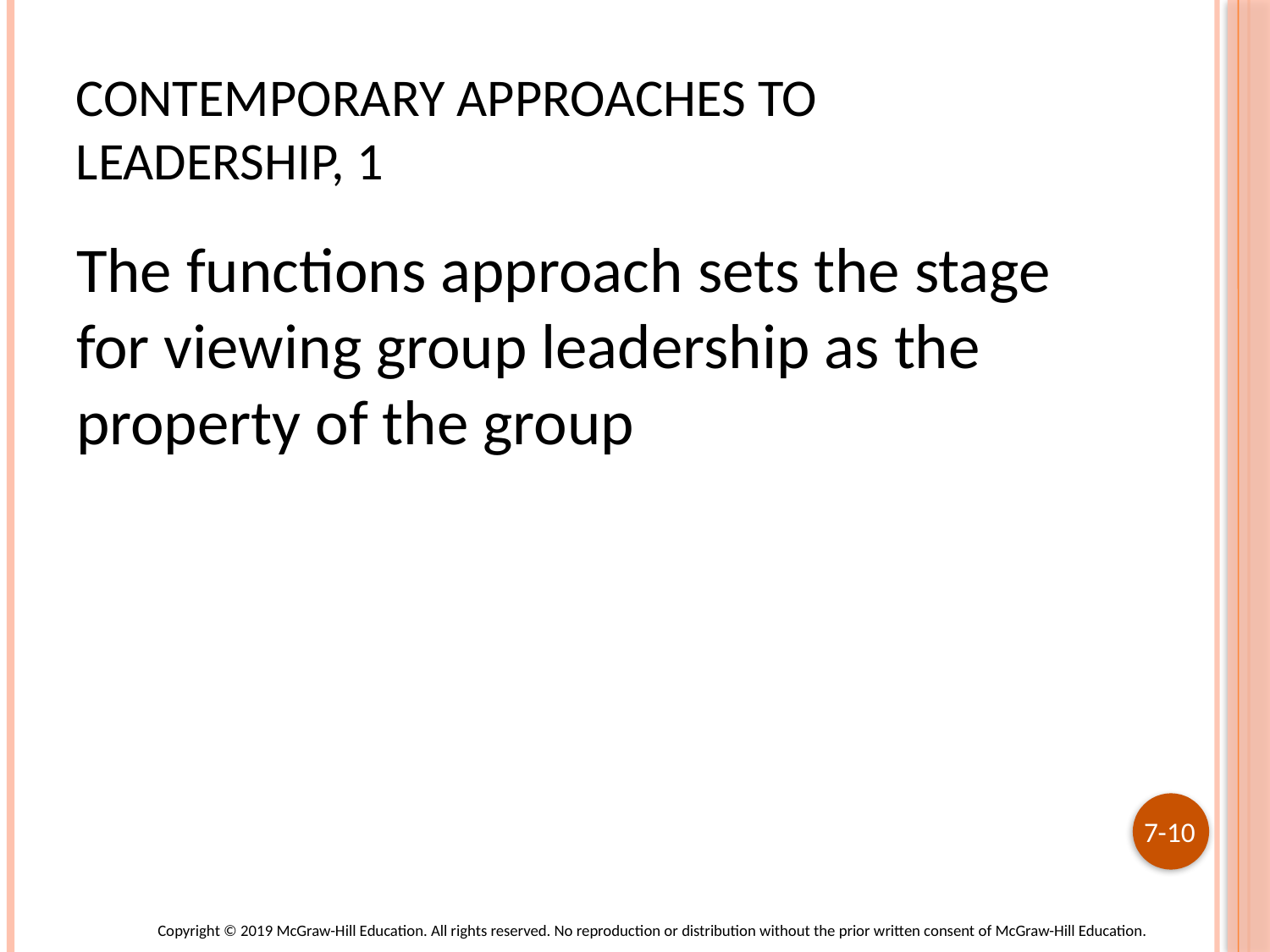

# Contemporary Approaches to Leadership, 1
The functions approach sets the stage for viewing group leadership as the property of the group